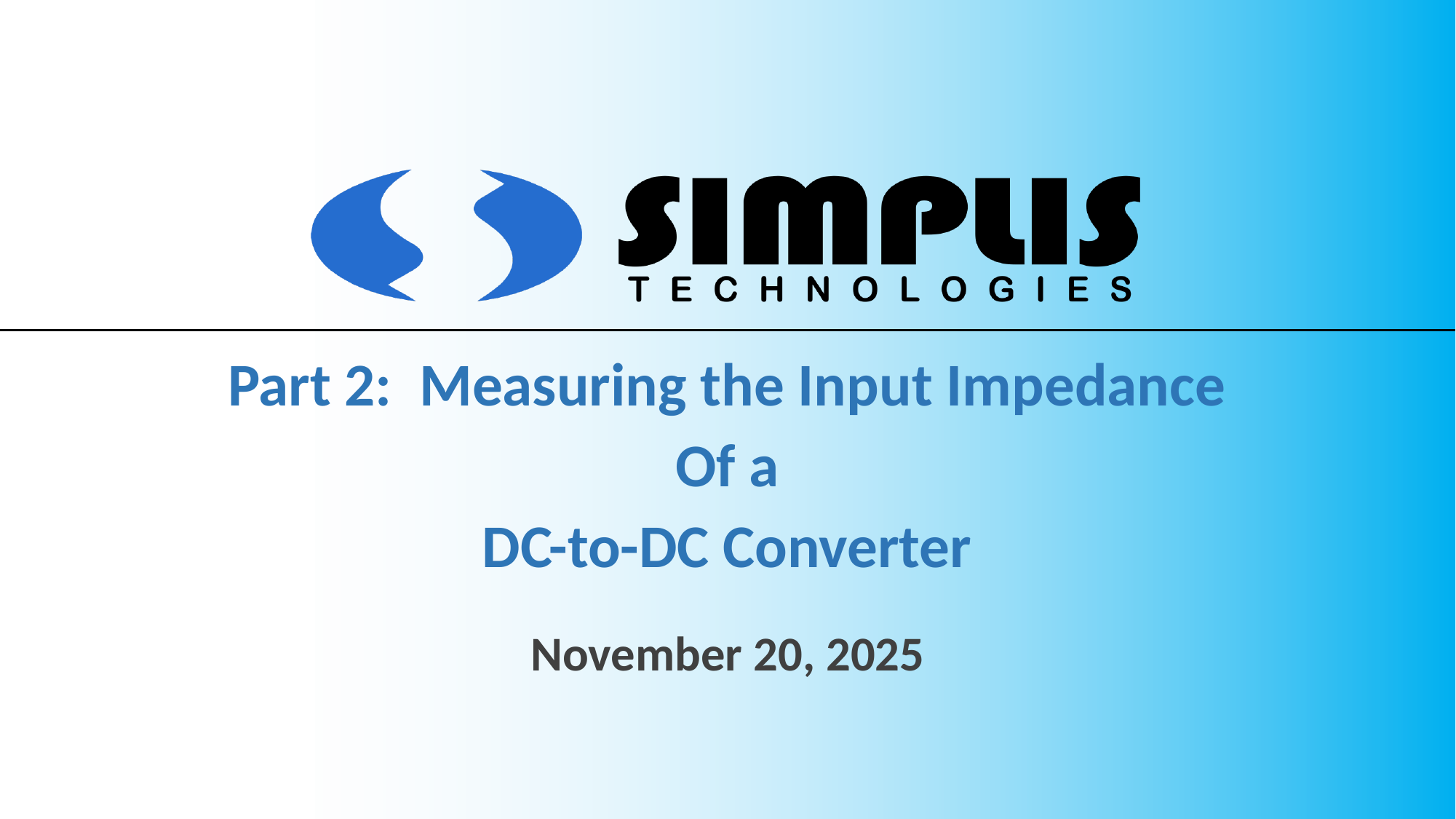

Part 2:  Measuring the Input Impedance
Of a
DC-to-DC Converter
November 20, 2025